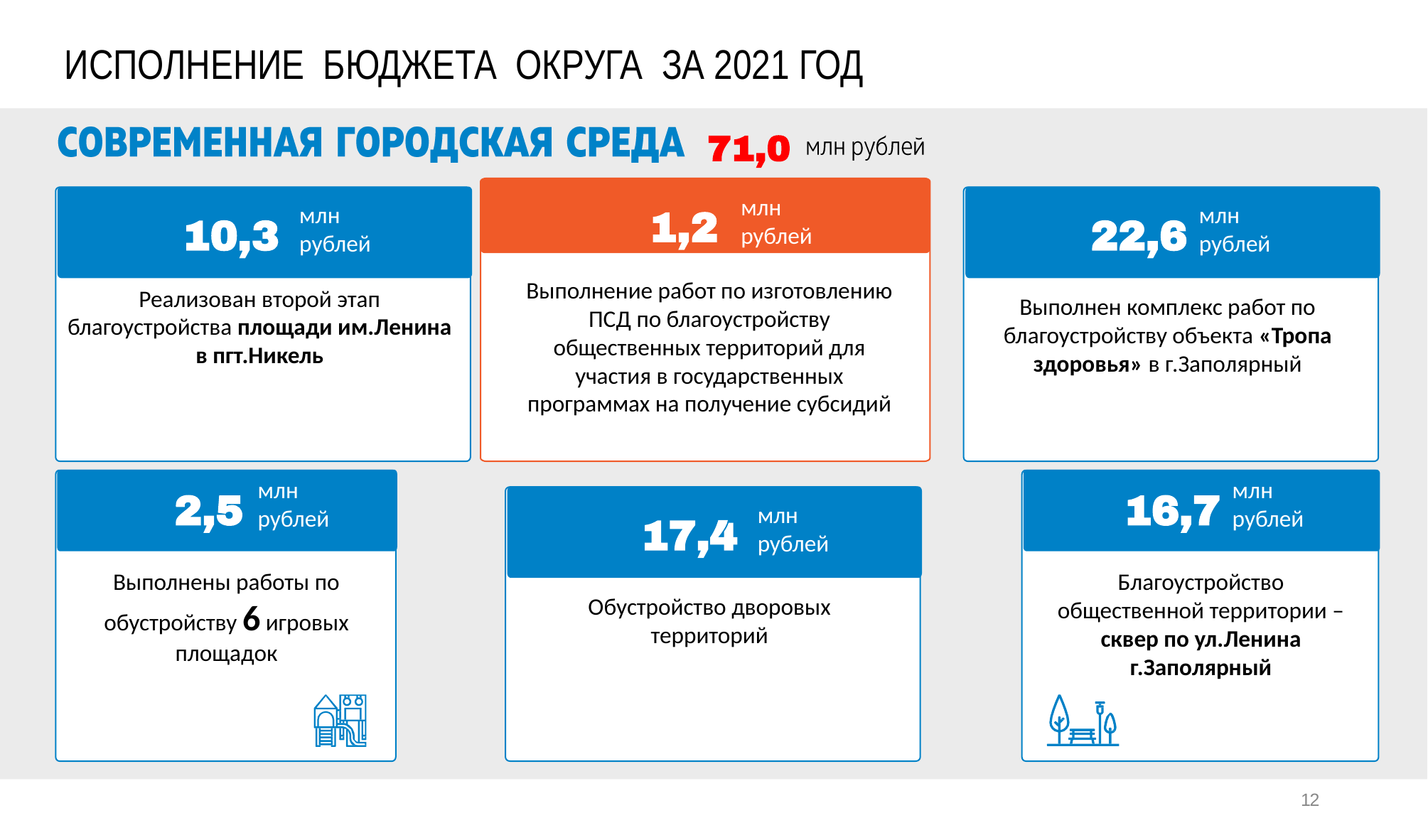

ИСПОЛНЕНИЕ  БЮДЖЕТА  ОКРУГА  ЗА 2021 ГОД

71,0

млн рублей

млн рублей
1,2
млн рублей
10,3
22,6
Выполнение работ по изготовлению ПСД по благоустройству общественных территорий для участия в государственных программах на получение субсидий
Реализован второй этап благоустройства площади им.Ленина в пгт.Никель
Выполнен комплекс работ по благоустройству объекта «Тропа здоровья» в г.Заполярный

млн рублей

млн рублей
2,5
16,7

млн рублей
17,4
Выполнены работы по обустройству 6 игровых площадок
Благоустройство общественной территории – сквер по ул.Ленина г.Заполярный
Обустройство дворовых территорий

12